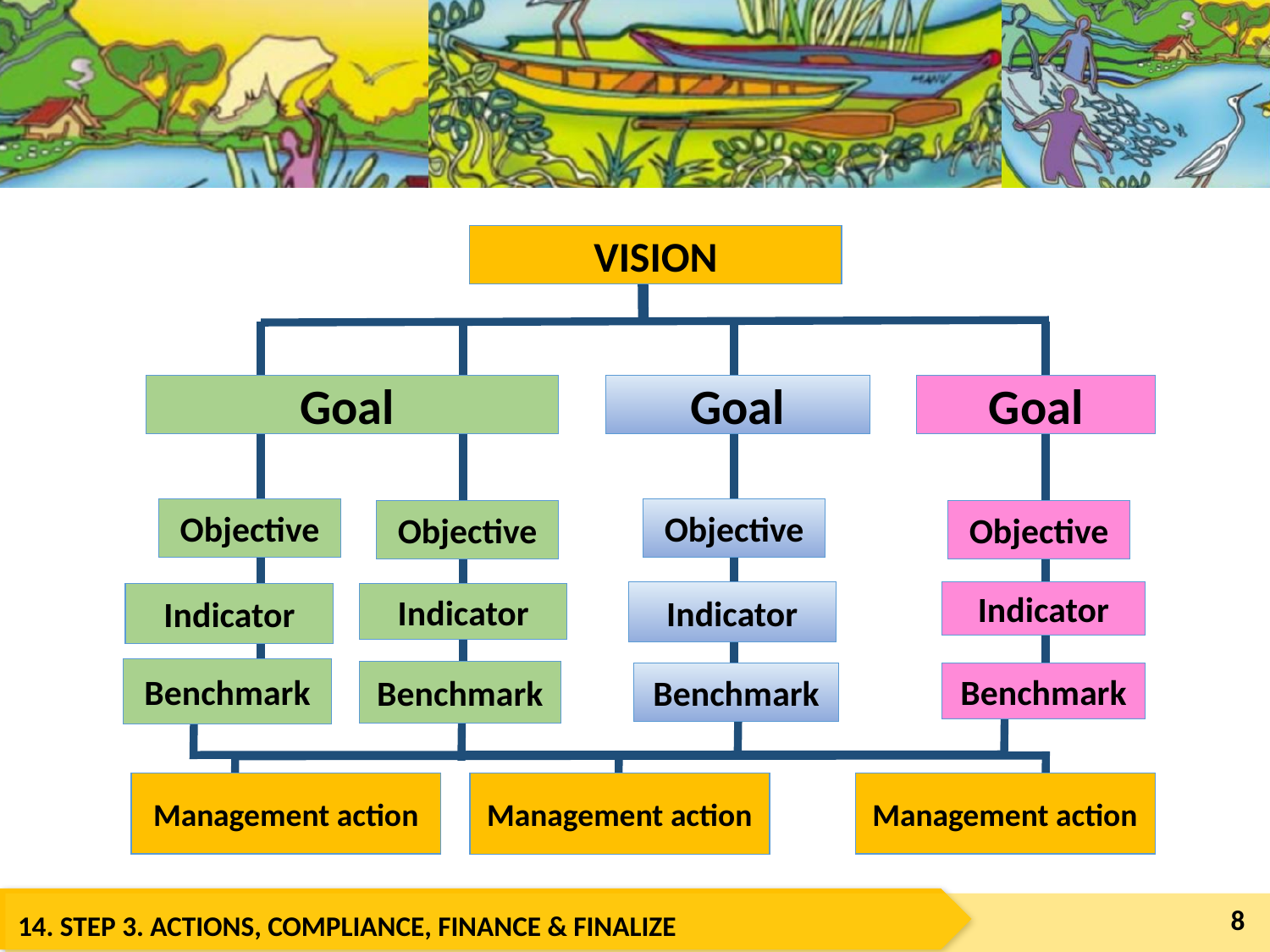

VISION
Goal
Goal
Goal
Objective
Objective
Objective
Objective
Indicator
Indicator
Indicator
Indicator
Benchmark
Benchmark
Benchmark
Benchmark
Management action
Management action
Management action
8